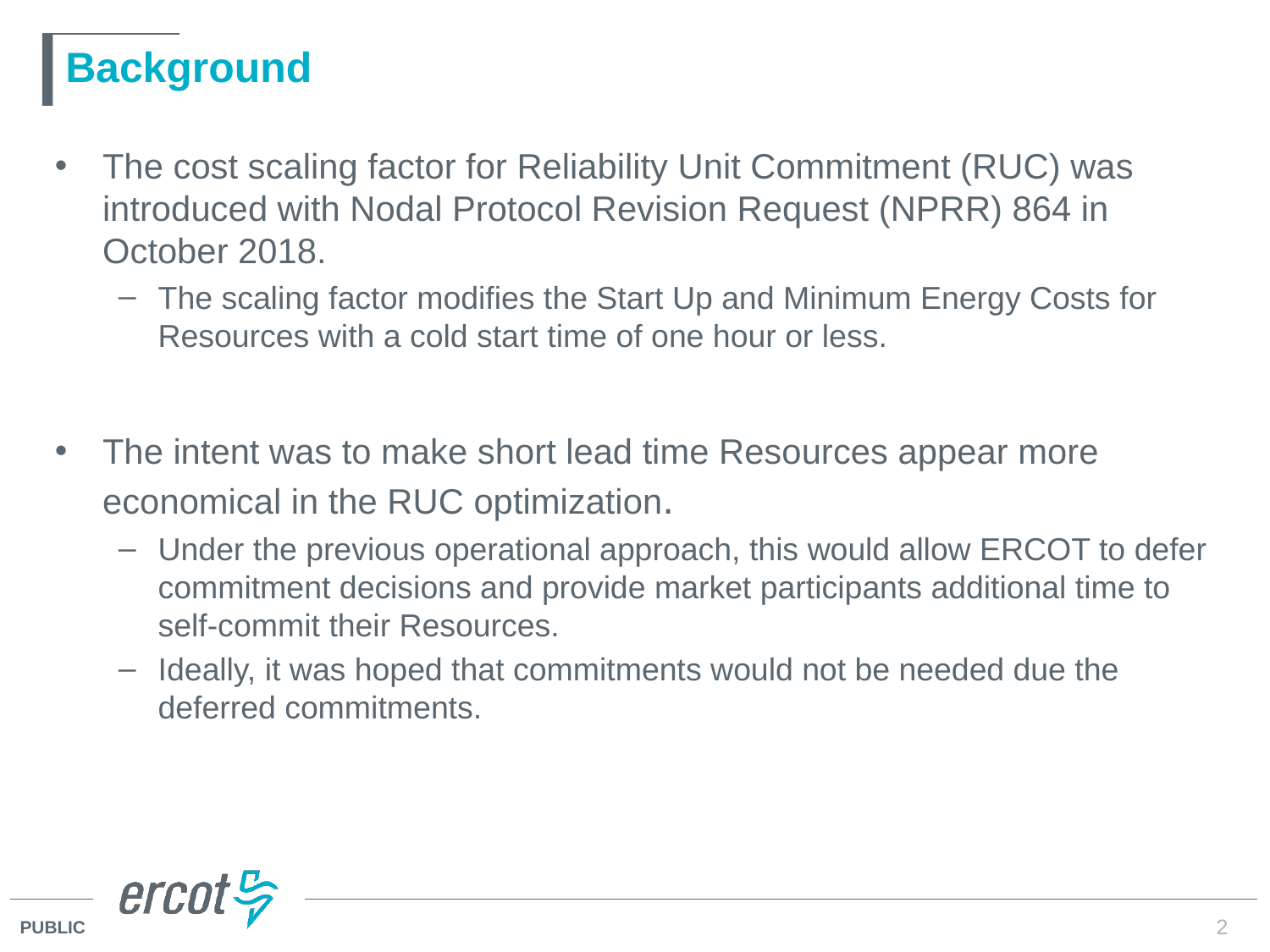

# Background
The cost scaling factor for Reliability Unit Commitment (RUC) was introduced with Nodal Protocol Revision Request (NPRR) 864 in October 2018.
The scaling factor modifies the Start Up and Minimum Energy Costs for Resources with a cold start time of one hour or less.

The intent was to make short lead time Resources appear more economical in the RUC optimization.
Under the previous operational approach, this would allow ERCOT to defer commitment decisions and provide market participants additional time to self-commit their Resources.
Ideally, it was hoped that commitments would not be needed due the deferred commitments.

2